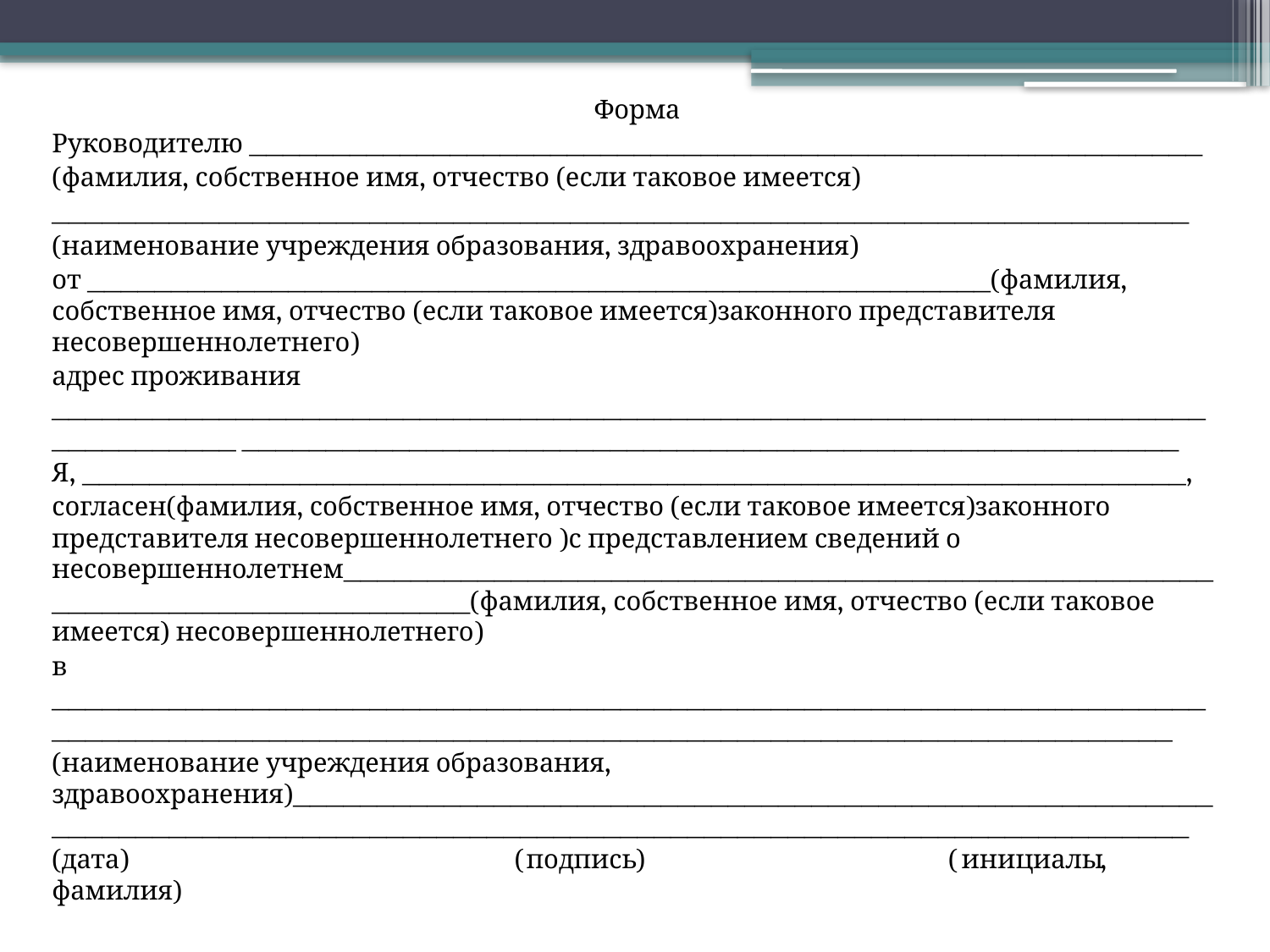

Форма
Руководителю _________________________________________________________
(фамилия, собственное имя, отчество (если таковое имеется)
____________________________________________________________________
(наименование учреждения образования, здравоохранения)
от ______________________________________________________(фамилия, собственное имя, отчество (если таковое имеется)законного представителя несовершеннолетнего)
адрес проживания ________________________________________________________________________________ ________________________________________________________
Я, __________________________________________________________________,
согласен(фамилия, собственное имя, отчество (если таковое имеется)законного представителя несовершеннолетнего )с представлением сведений о несовершеннолетнем_____________________________________________________________________________(фамилия, собственное имя, отчество (если таковое имеется) несовершеннолетнего)
в ________________________________________________________________________________________________________________________________________
(наименование учреждения образования, здравоохранения)___________________________________________________________________________________________________________________________
(дата)                                                             (подпись)                                                (инициалы, фамилия)